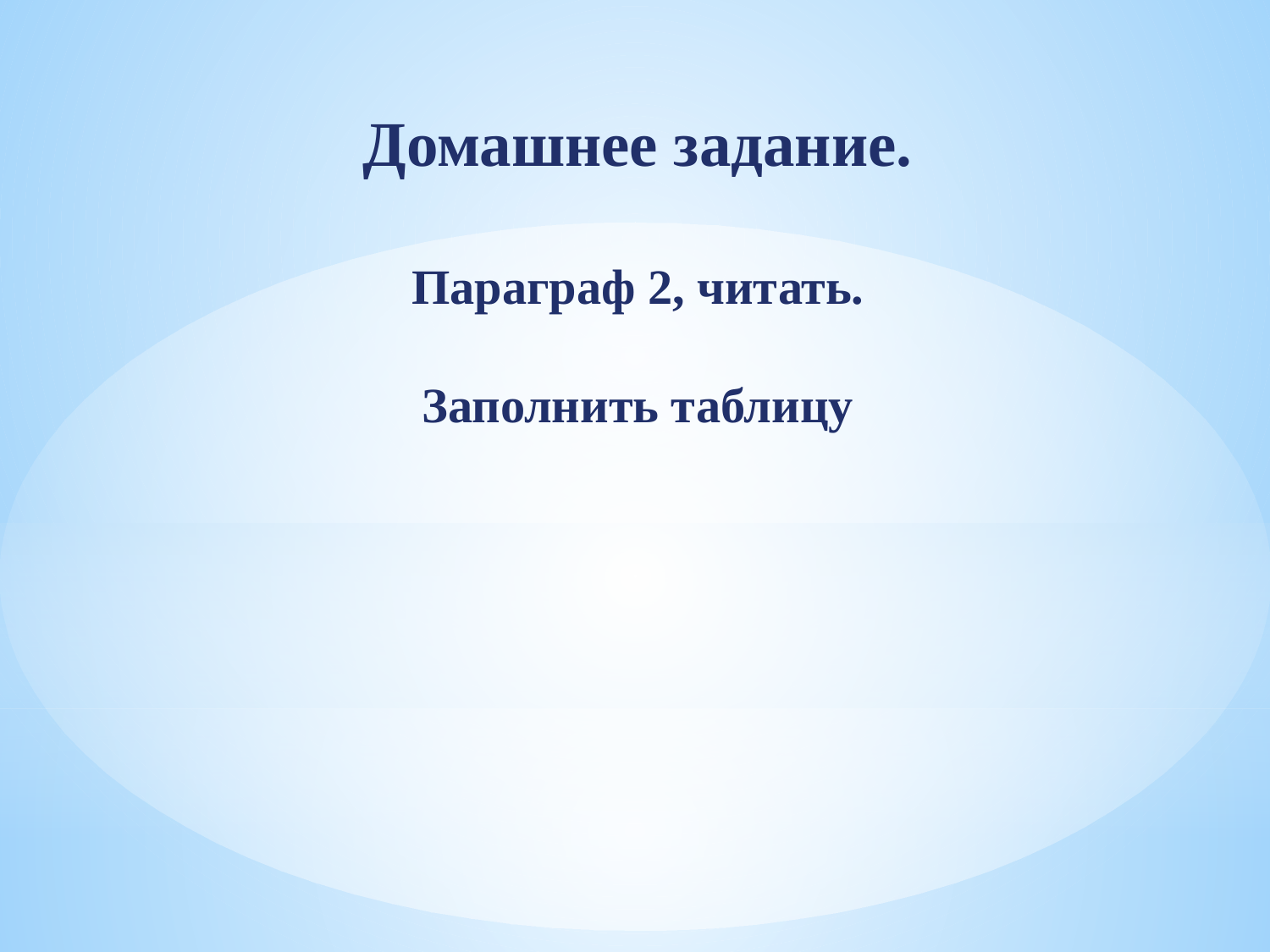

Домашнее задание.

Параграф 2, читать.

Заполнить таблицу